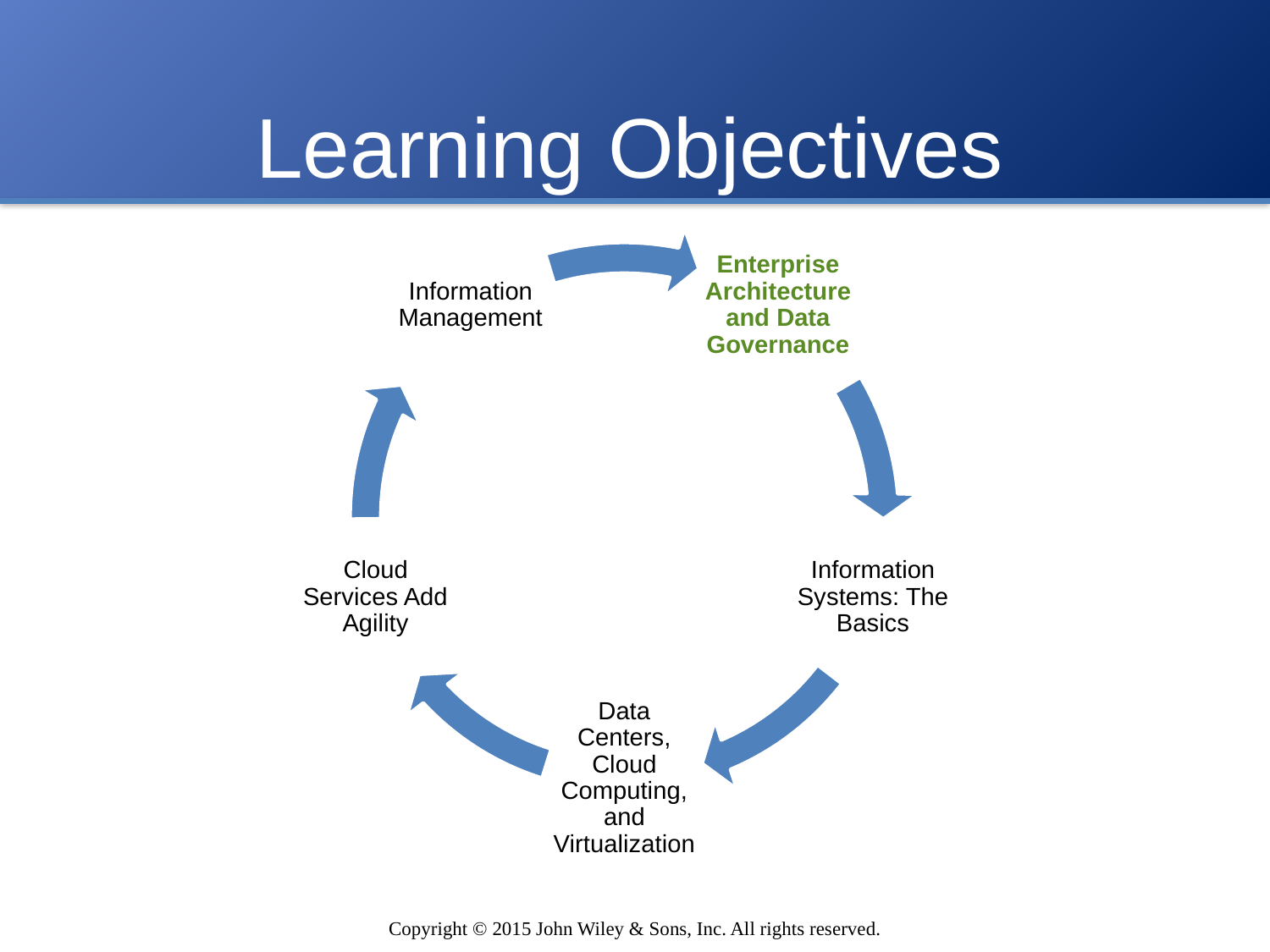

Enterprise Architecture and Data Governance
Information Systems: The Basics
Data Centers, Cloud Computing, and Virtualization
Cloud Services Add Agility
Information Management